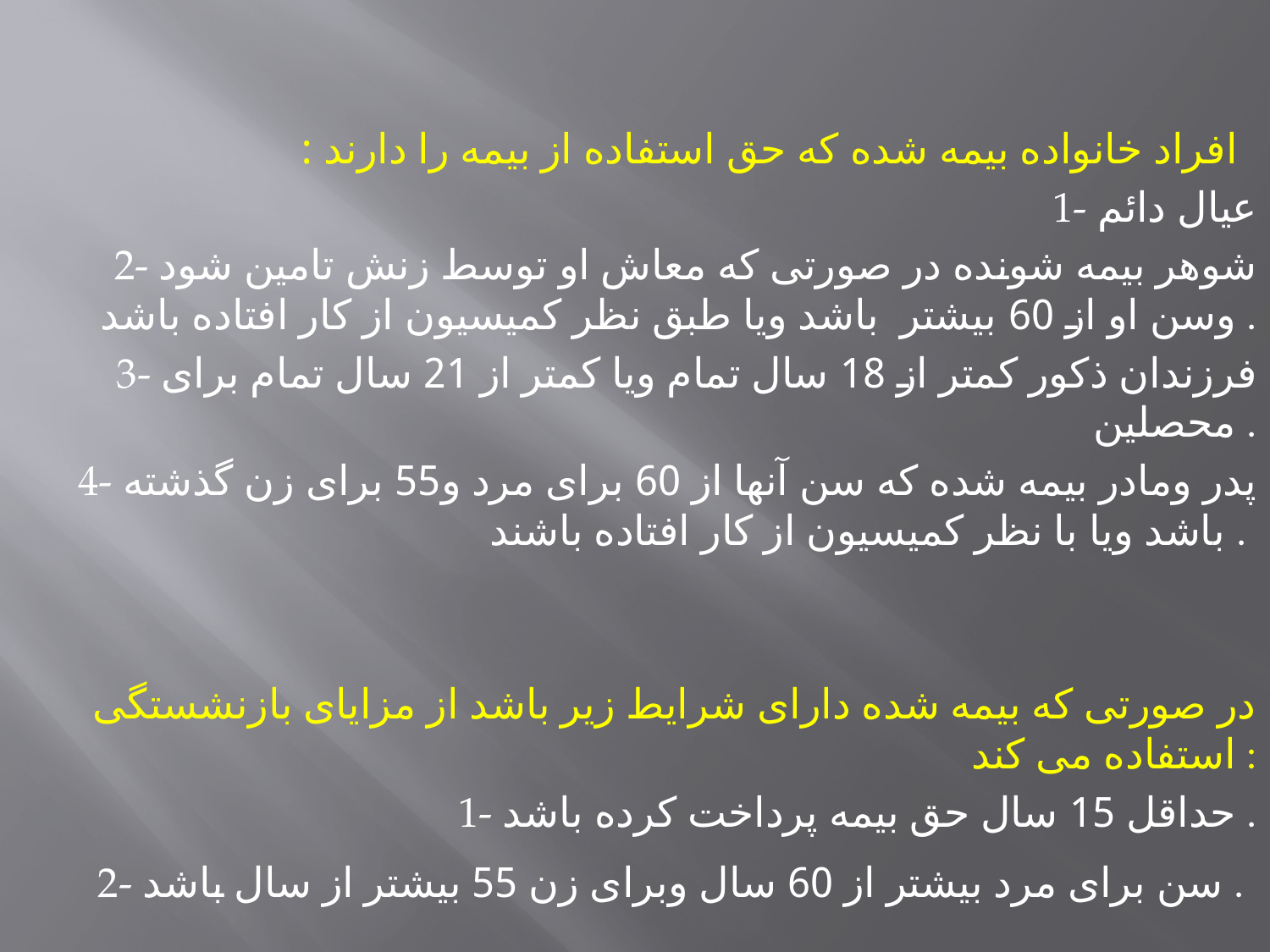

افراد خانواده بیمه شده که حق استفاده از بیمه را دارند :
1- عیال دائم
2- شوهر بیمه شونده در صورتی که معاش او توسط زنش تامین شود وسن او از 60 بیشتر  باشد ویا طبق نظر کمیسیون از کار افتاده باشد .
3- فرزندان ذکور کمتر از 18 سال تمام ویا کمتر از 21 سال تمام برای محصلین .
4- پدر ومادر بیمه شده که سن آنها از 60 برای مرد و55 برای زن گذشته باشد ویا با نظر کمیسیون از کار افتاده باشند .

در صورتی که بیمه شده دارای شرایط زیر باشد از مزایای بازنشستگی استفاده می کند :
1- حداقل 15 سال حق بیمه پرداخت کرده باشد .
2- سن برای مرد بیشتر از 60 سال وبرای زن 55 بیشتر از سال باشد .